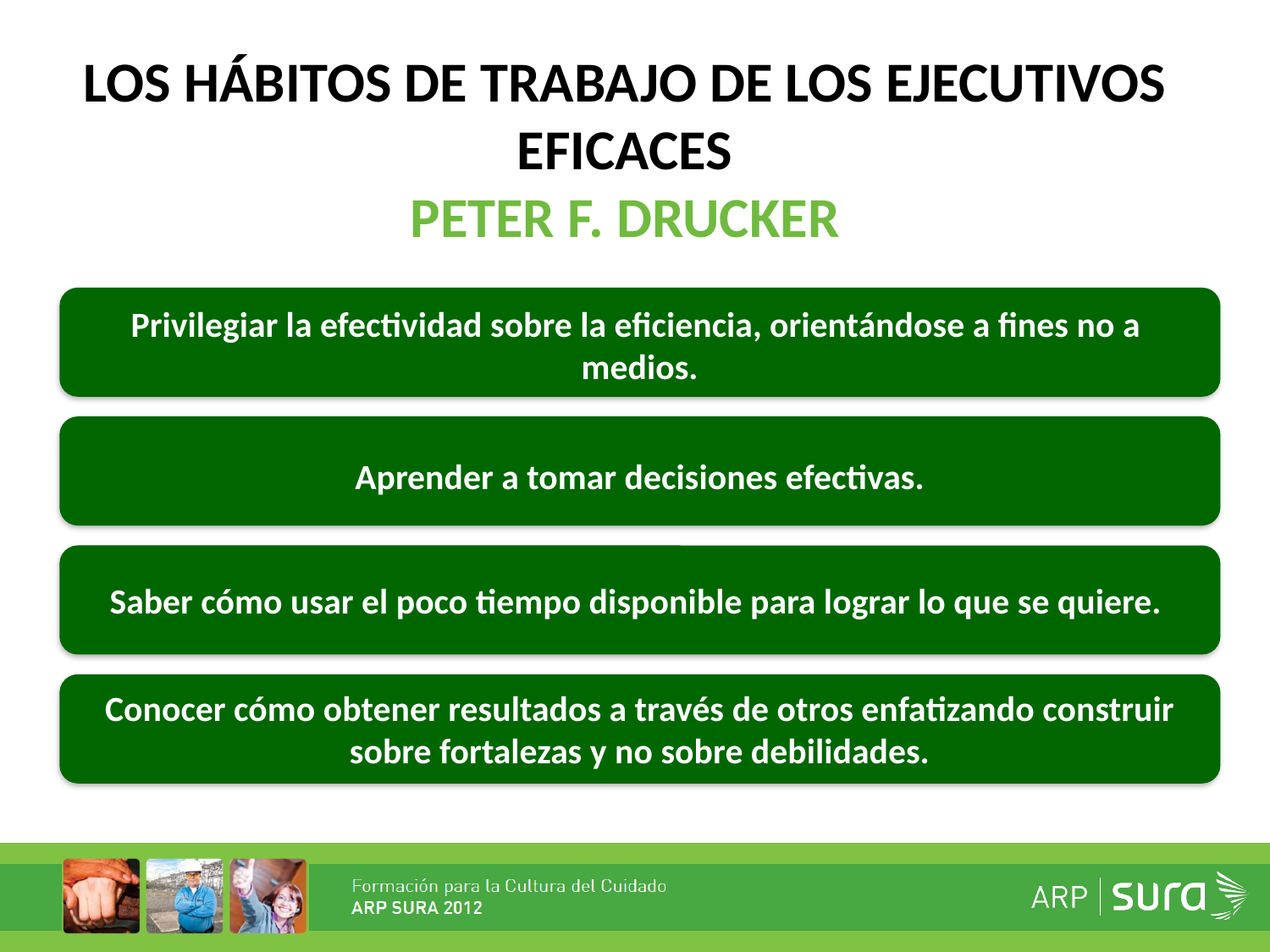

LOS HÁBITOS DE TRABAJO DE LOS EJECUTIVOS EFICACES
PETER F. DRUCKER

 Privilegiar la efectividad sobre la eficiencia, orientándose a fines no a   medios.

Aprender a tomar decisiones efectivas.

Saber cómo usar el poco tiempo disponible para lograr lo que se quiere.
Conocer cómo obtener resultados a través de otros enfatizando construir sobre fortalezas y no sobre debilidades.